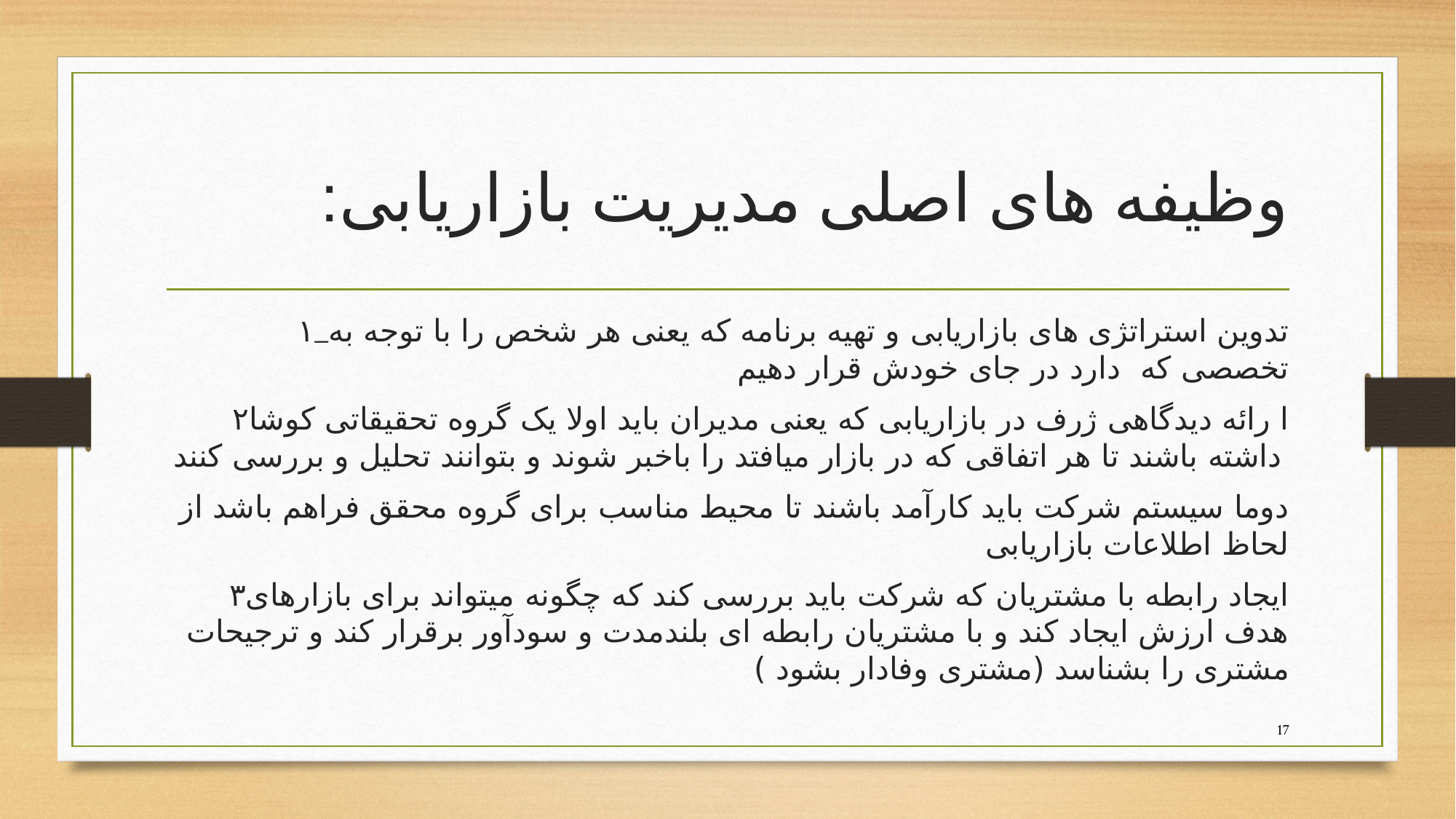

# :وظیفه های اصلی مدیریت بازاریابی
  ۱_تدوین استراتژی های بازاریابی و تهیه برنامه که یعنی هر شخص را با توجه به تخصصی که  دارد در جای خودش قرار دهیم
 ۲ا رائه دیدگاهی ژرف در بازاریابی که یعنی مدیران باید اولا یک گروه تحقیقاتی کوشا داشته باشند تا هر اتفاقی که در بازار میافتد را باخبر شوند و بتوانند تحلیل و بررسی کنند
دوما سیستم شرکت باید کارآمد باشند تا محیط مناسب برای گروه محقق فراهم باشد از لحاظ اطلاعات بازاریابی
۳ایجاد رابطه با مشتریان که شرکت باید بررسی کند که چگونه میتواند برای بازارهای هدف ارزش ایجاد کند و با مشتریان رابطه ای بلندمدت و سودآور برقرار کند و ترجیحات مشتری را بشناسد (مشتری وفادار بشود )
17